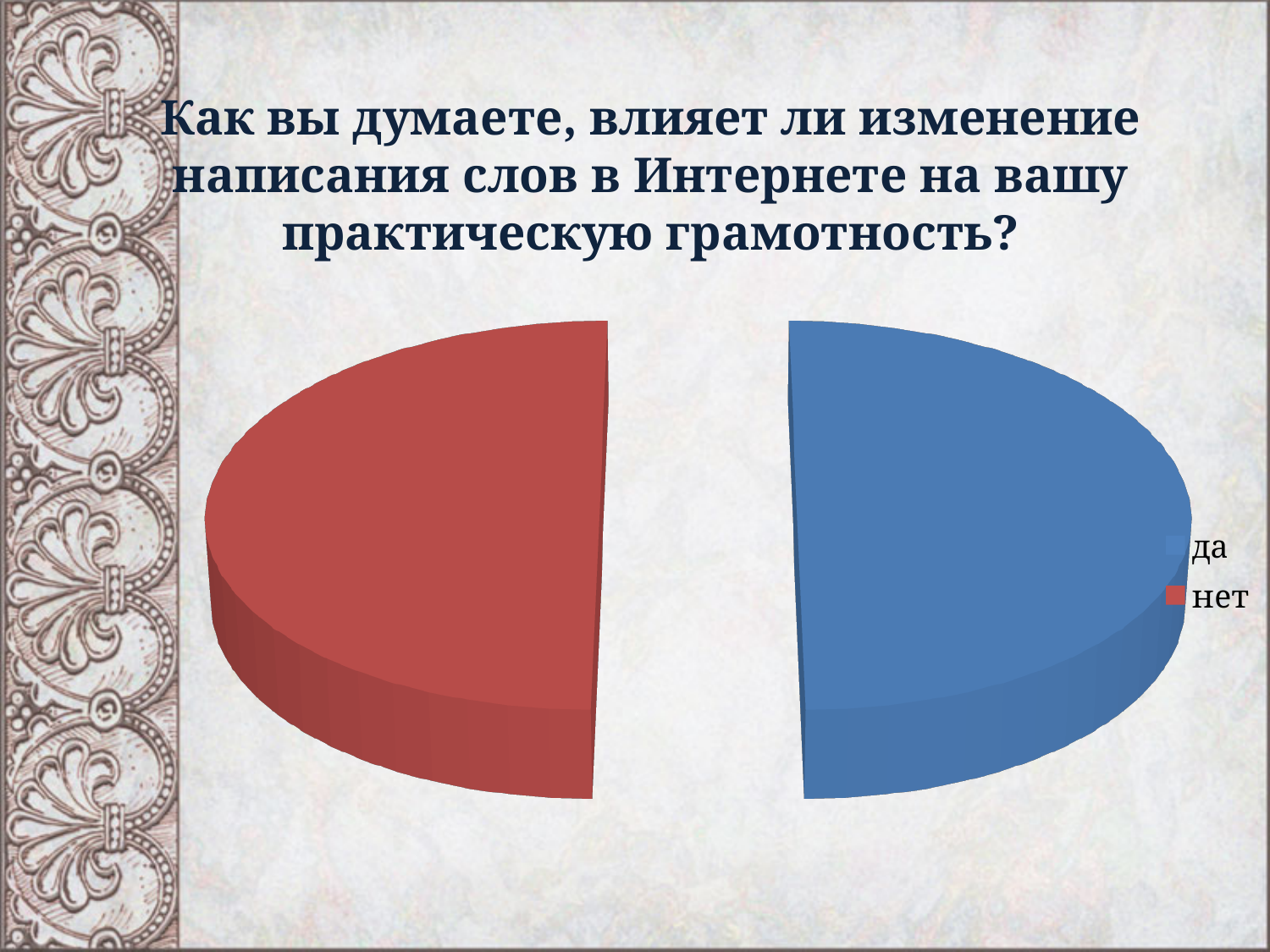

# Как вы думаете, влияет ли изменение написания слов в Интернете на вашу практическую грамотность?

[unsupported chart]